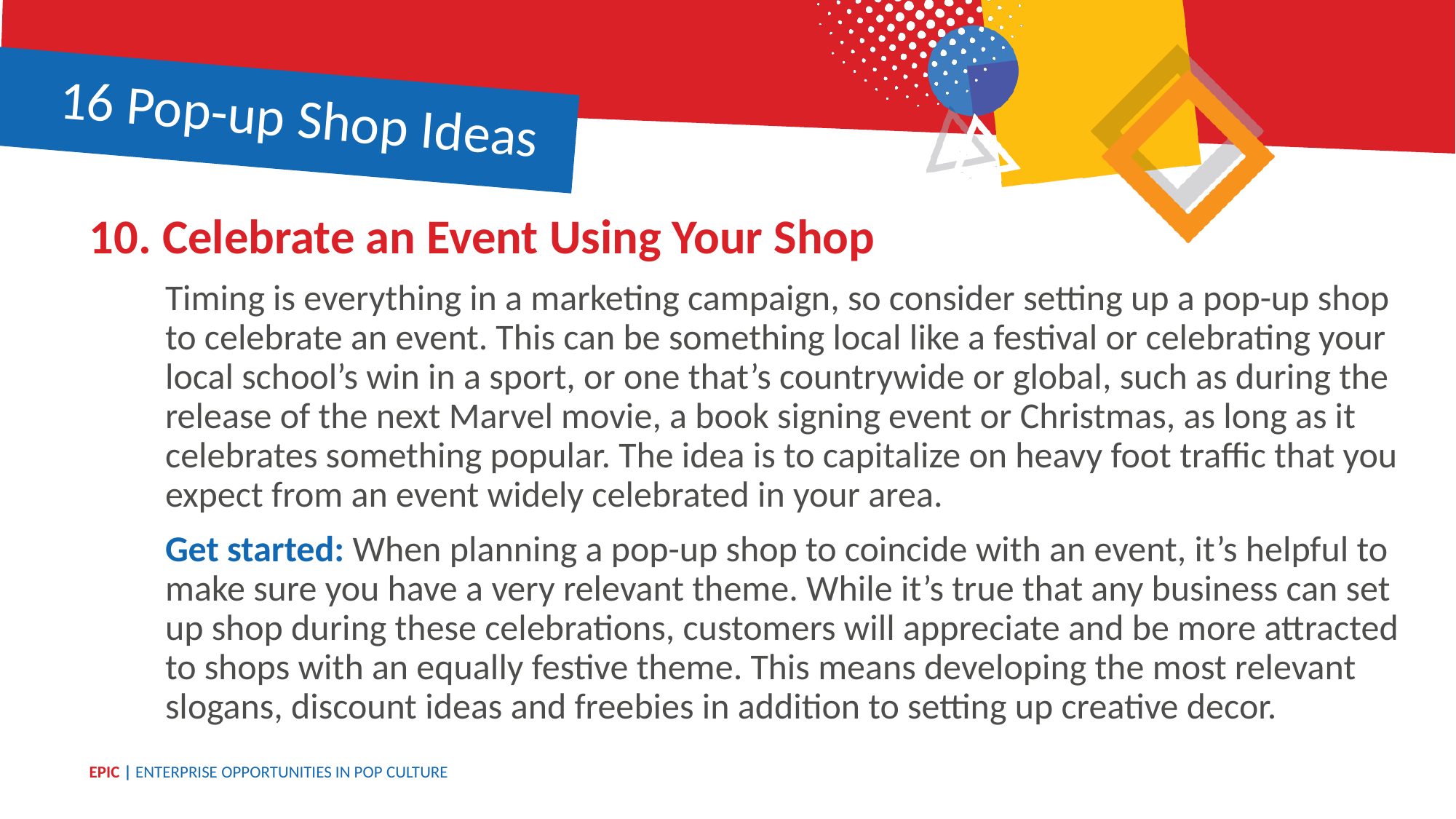

16 Pop-up Shop Ideas

10. Celebrate an Event Using Your Shop
Timing is everything in a marketing campaign, so consider setting up a pop-up shop to celebrate an event. This can be something local like a festival or celebrating your local school’s win in a sport, or one that’s countrywide or global, such as during the release of the next Marvel movie, a book signing event or Christmas, as long as it celebrates something popular. The idea is to capitalize on heavy foot traffic that you expect from an event widely celebrated in your area.
Get started: When planning a pop-up shop to coincide with an event, it’s helpful to make sure you have a very relevant theme. While it’s true that any business can set up shop during these celebrations, customers will appreciate and be more attracted to shops with an equally festive theme. This means developing the most relevant slogans, discount ideas and freebies in addition to setting up creative decor.